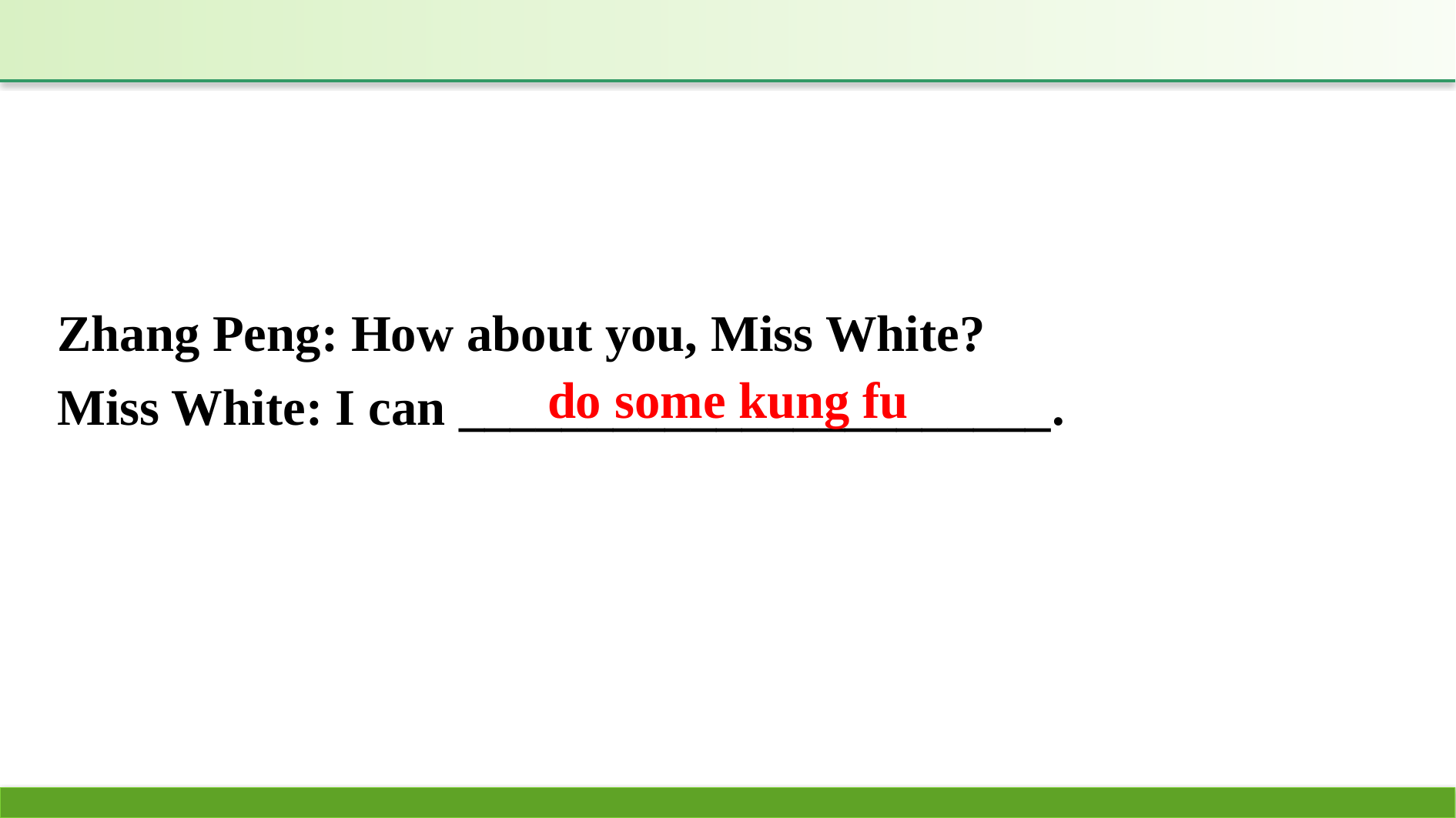

Zhang Peng: How about you, Miss White?
Miss White: I can _______________________.
do some kung fu